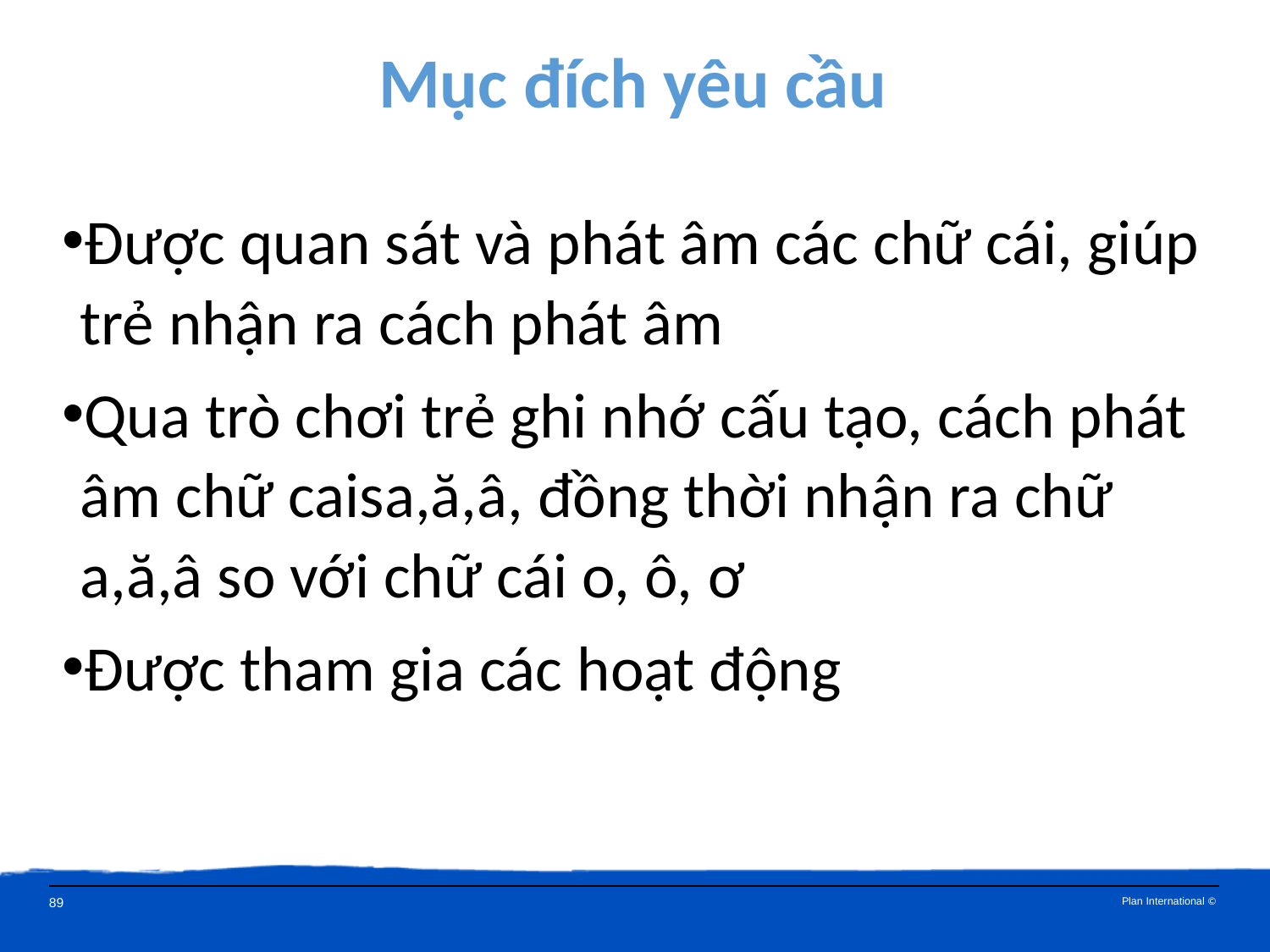

Mục đích yêu cầu
Được quan sát và phát âm các chữ cái, giúp trẻ nhận ra cách phát âm
Qua trò chơi trẻ ghi nhớ cấu tạo, cách phát âm chữ caisa,ă,â, đồng thời nhận ra chữ a,ă,â so với chữ cái o, ô, ơ
Được tham gia các hoạt động
89